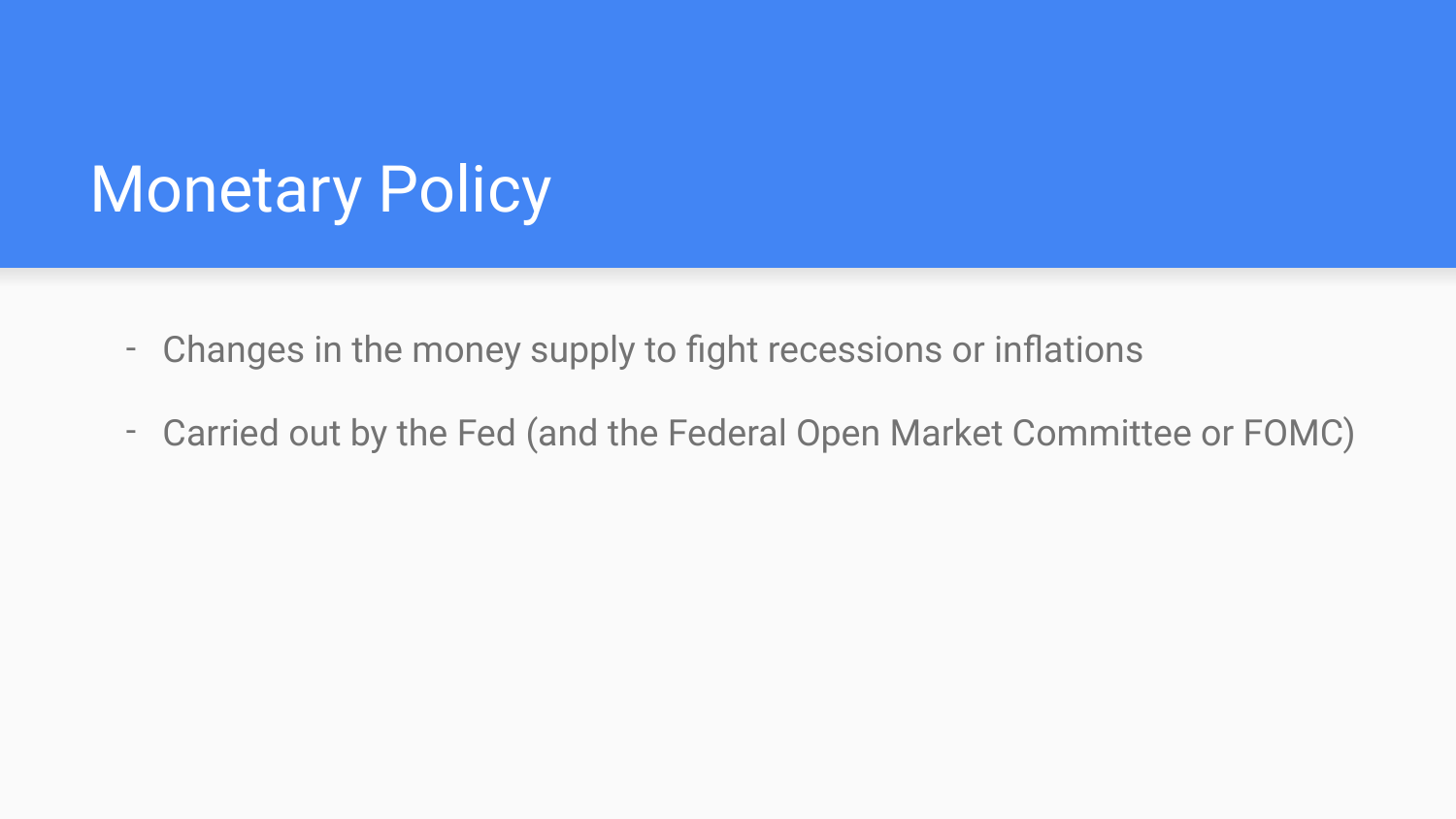

# Monetary Policy
Changes in the money supply to fight recessions or inflations
Carried out by the Fed (and the Federal Open Market Committee or FOMC)